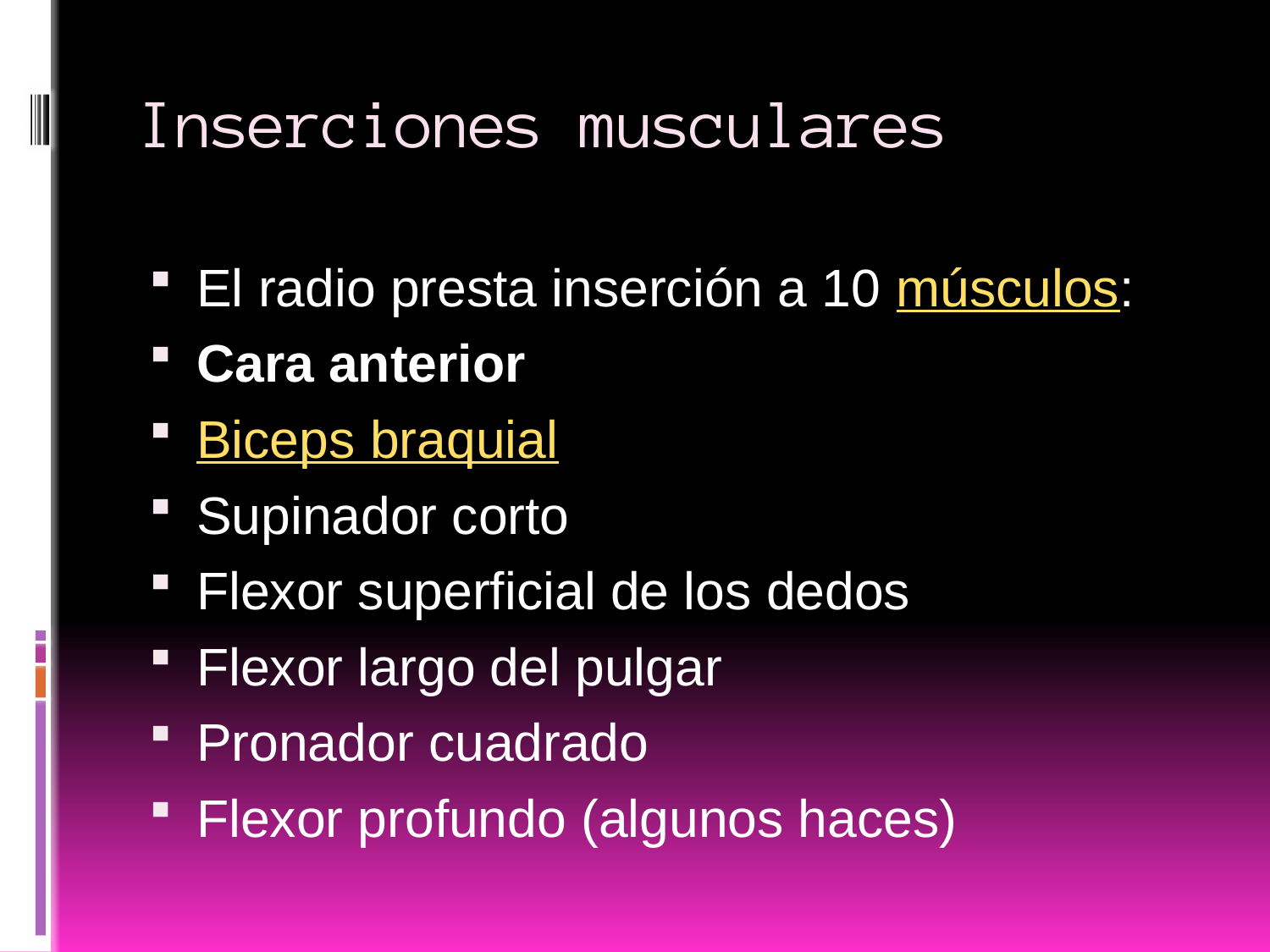

# Inserciones musculares
El radio presta inserción a 10 músculos:
Cara anterior
Biceps braquial
Supinador corto
Flexor superficial de los dedos
Flexor largo del pulgar
Pronador cuadrado
Flexor profundo (algunos haces)